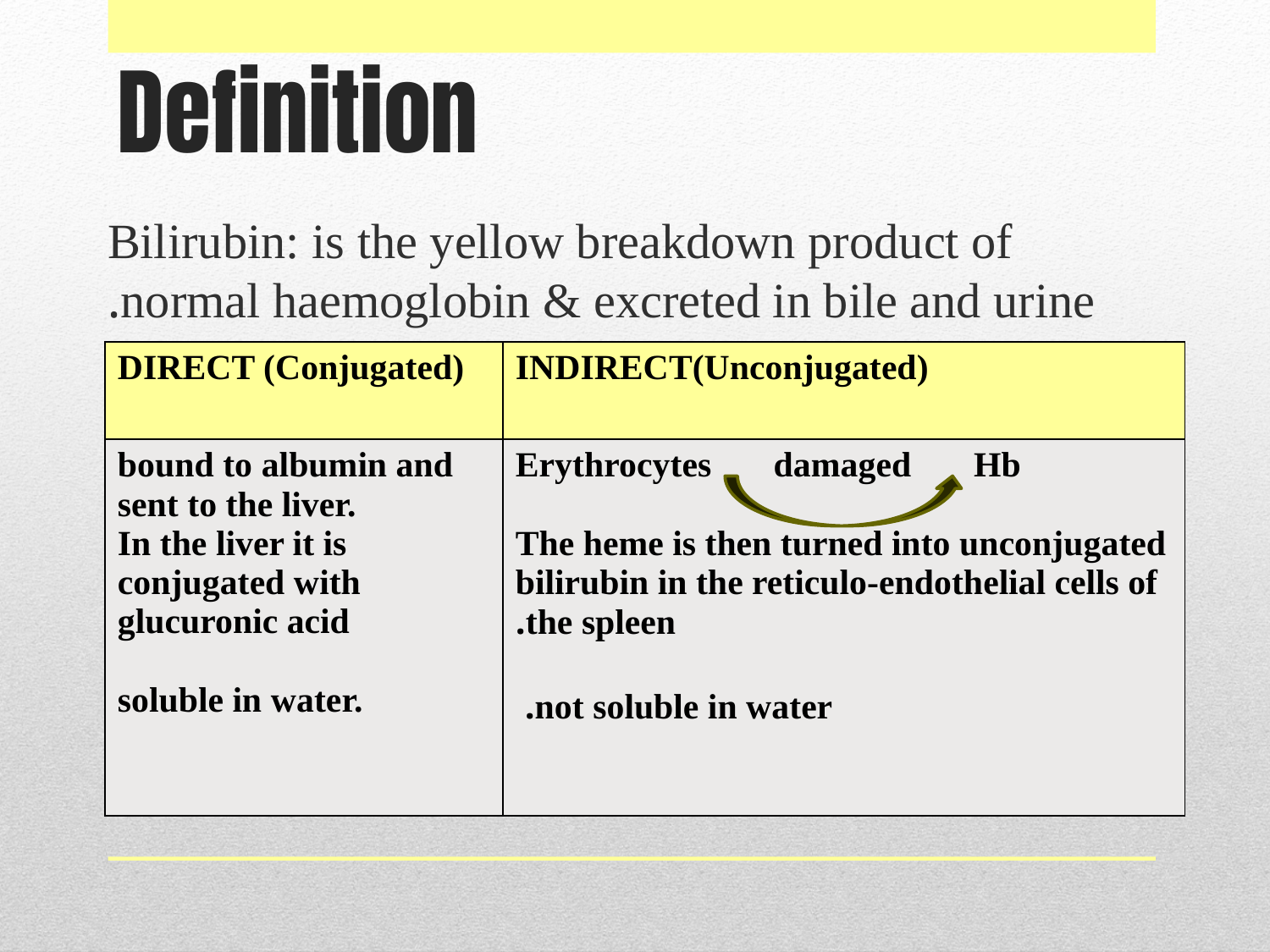

Bilirubin: is the yellow breakdown product of normal haemoglobin & excreted in bile and urine.

# Definition
| DIRECT (Conjugated) | INDIRECT(Unconjugated) |
| --- | --- |
| bound to albumin and sent to the liver. In the liver it is conjugated with glucuronic acid soluble in water. | Erythrocytes damaged Hb The heme is then turned into unconjugated bilirubin in the reticulo-endothelial cells of the spleen. not soluble in water. |